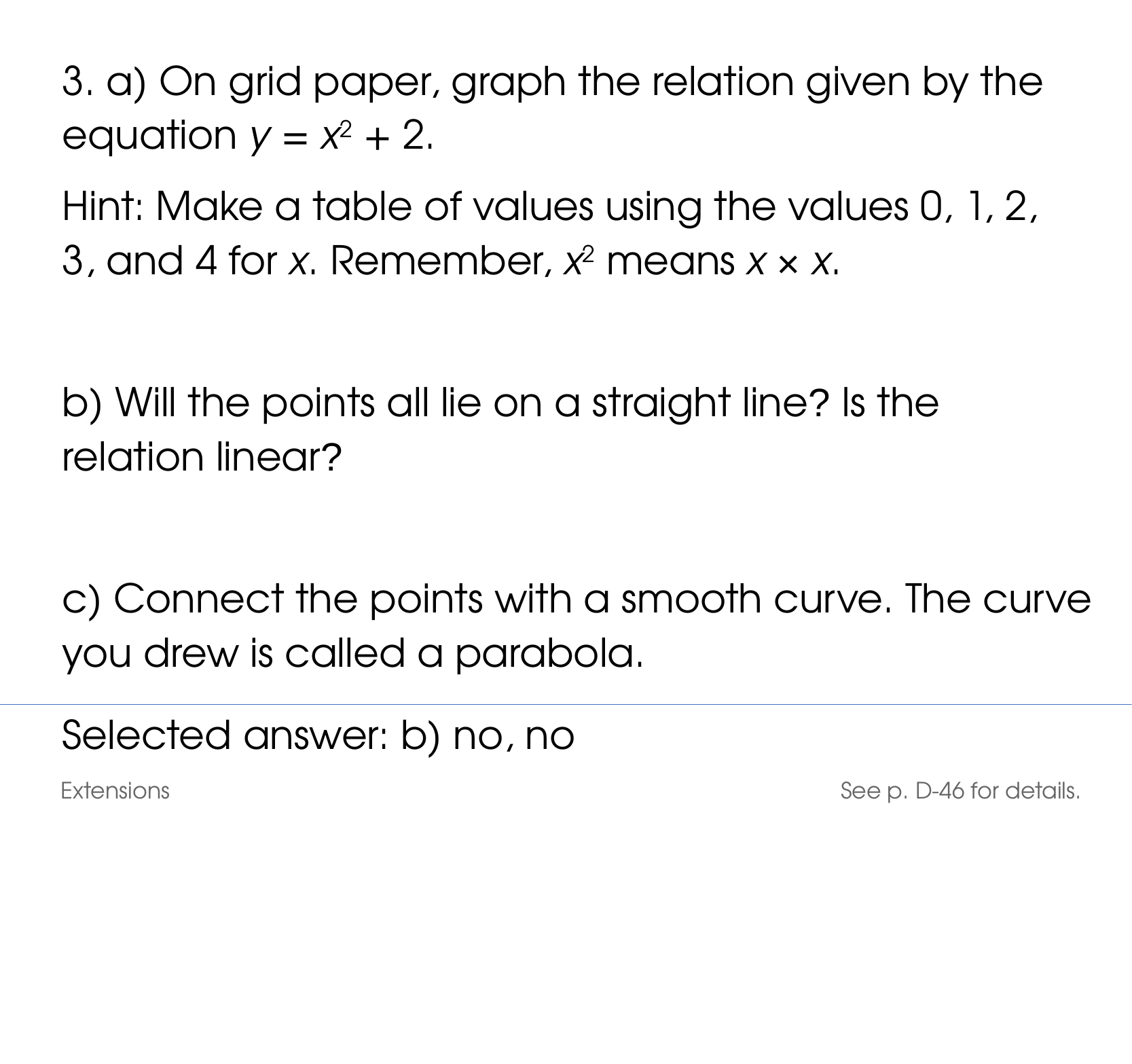

3. a) On grid paper, graph the relation given by the equation y = x2 + 2.
Hint: Make a table of values using the values 0, 1, 2,
3, and 4 for x. Remember, x2 means x × x.

b) Will the points all lie on a straight line? Is the relation linear?

c) Connect the points with a smooth curve. The curve you drew is called a parabola.
Selected answer: b) no, no
Extensions
See p. D-46 for details.